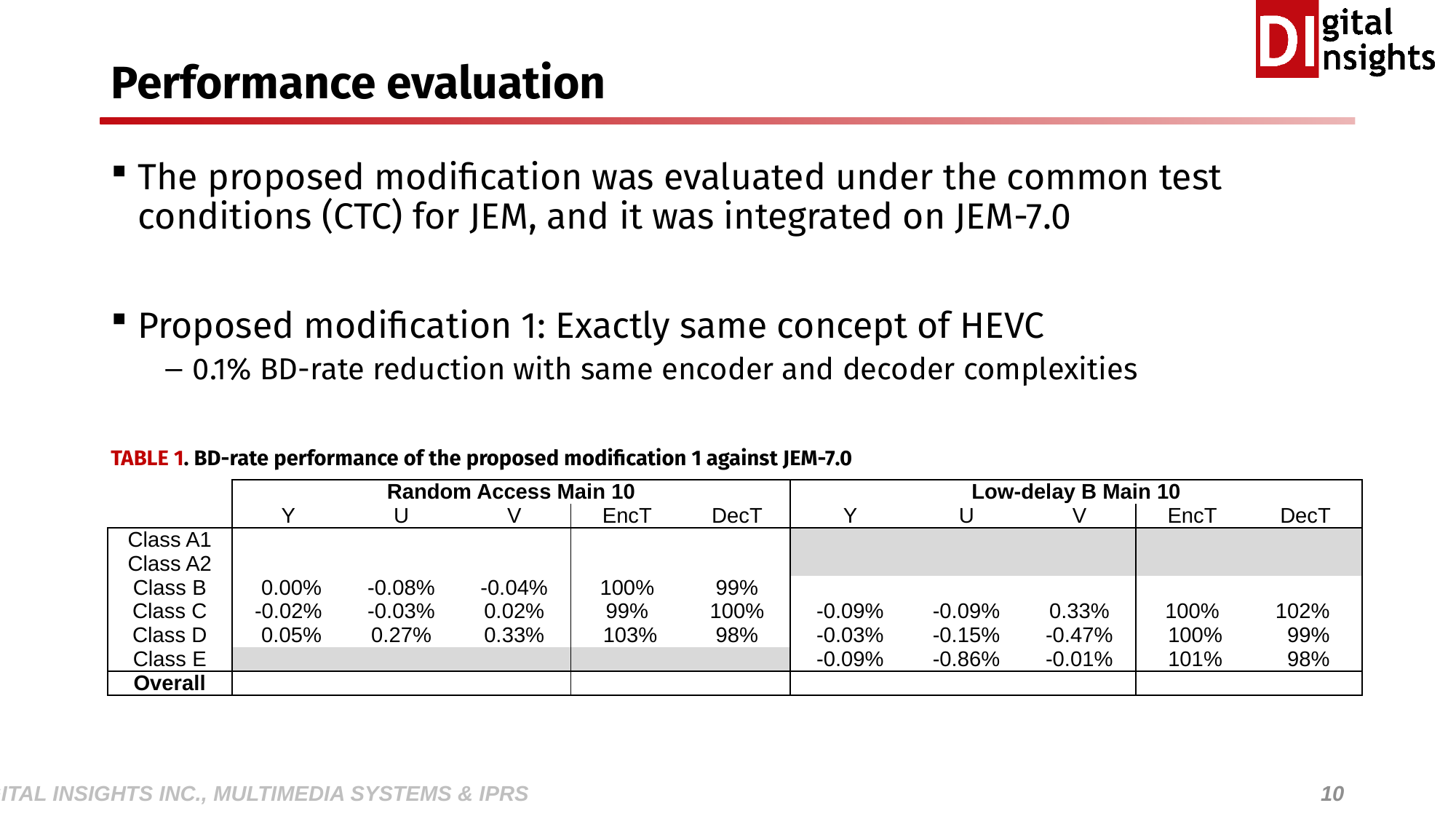

# Performance evaluation
The proposed modification was evaluated under the common test conditions (CTC) for JEM, and it was integrated on JEM-7.0

Proposed modification 1: Exactly same concept of HEVC
0.1% BD-rate reduction with same encoder and decoder complexities

TABLE 1. BD-rate performance of the proposed modification 1 against JEM-7.0
|  | Random Access Main 10 |  |  |  |  | Low-delay B Main 10 |  |  |  |  |
| --- | --- | --- | --- | --- | --- | --- | --- | --- | --- | --- |
|  | Y | U | V | EncT | DecT | Y | U | V | EncT | DecT |
| Class A1 |  |  |  |  |  |  |  |  |  |  |
| Class A2 |  |  |  |  |  |  |  |  |  |  |
| Class B | 0.00% | -0.08% | -0.04% | 100% | 99% |  |  |  |  |  |
| Class C | -0.02% | -0.03% | 0.02% | 99% | 100% | -0.09% | -0.09% | 0.33% | 100% | 102% |
| Class D | 0.05% | 0.27% | 0.33% | 103% | 98% | -0.03% | -0.15% | -0.47% | 100% | 99% |
| Class E |  |  |  |  |  | -0.09% | -0.86% | -0.01% | 101% | 98% |
| Overall |  |  |  |  |  |  |  |  |  |  |
10